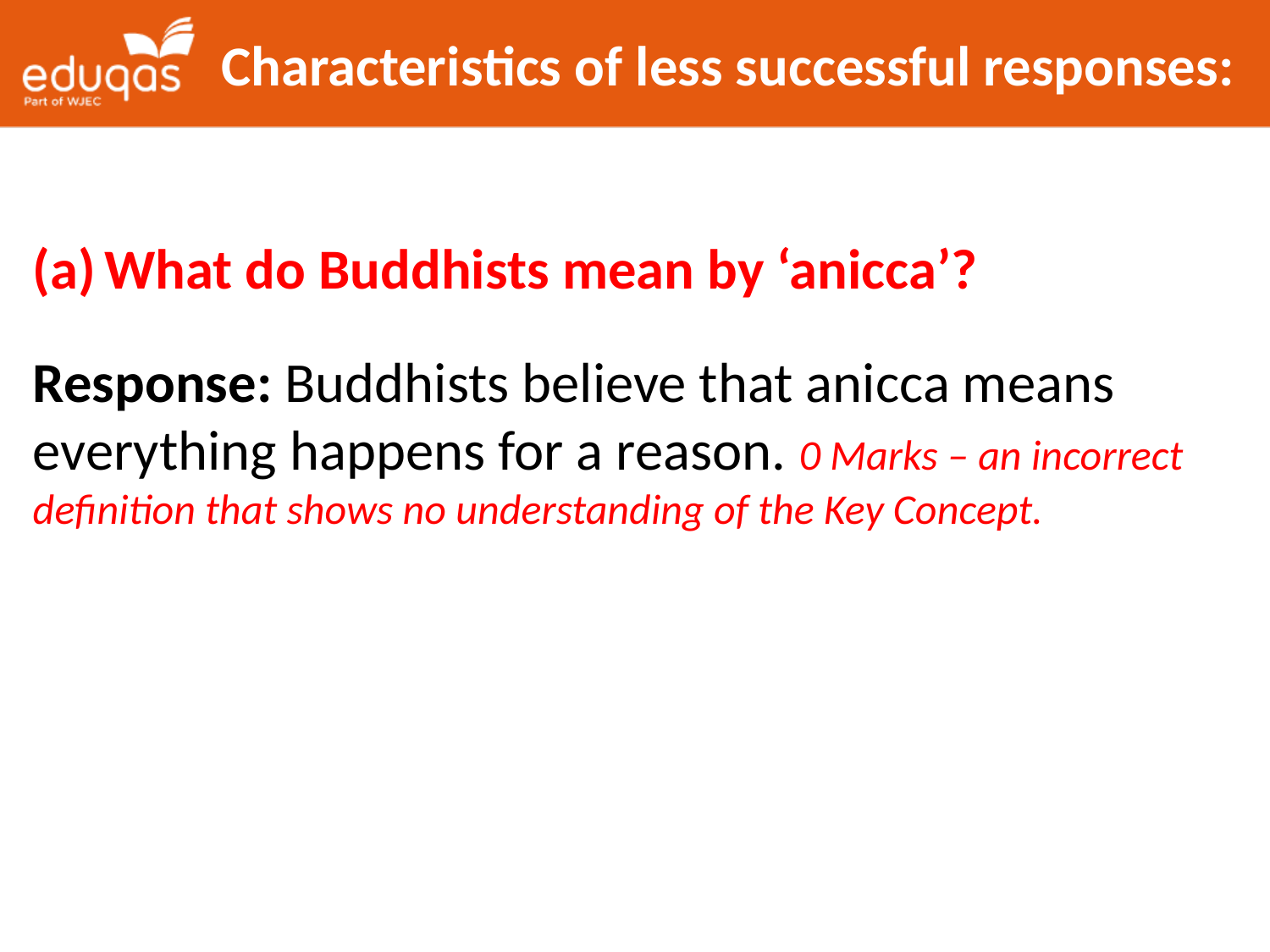

# Characteristics of less successful responses:

What do Buddhists mean by ‘anicca’?

Response: Buddhists believe that anicca means everything happens for a reason. 0 Marks – an incorrect definition that shows no understanding of the Key Concept.